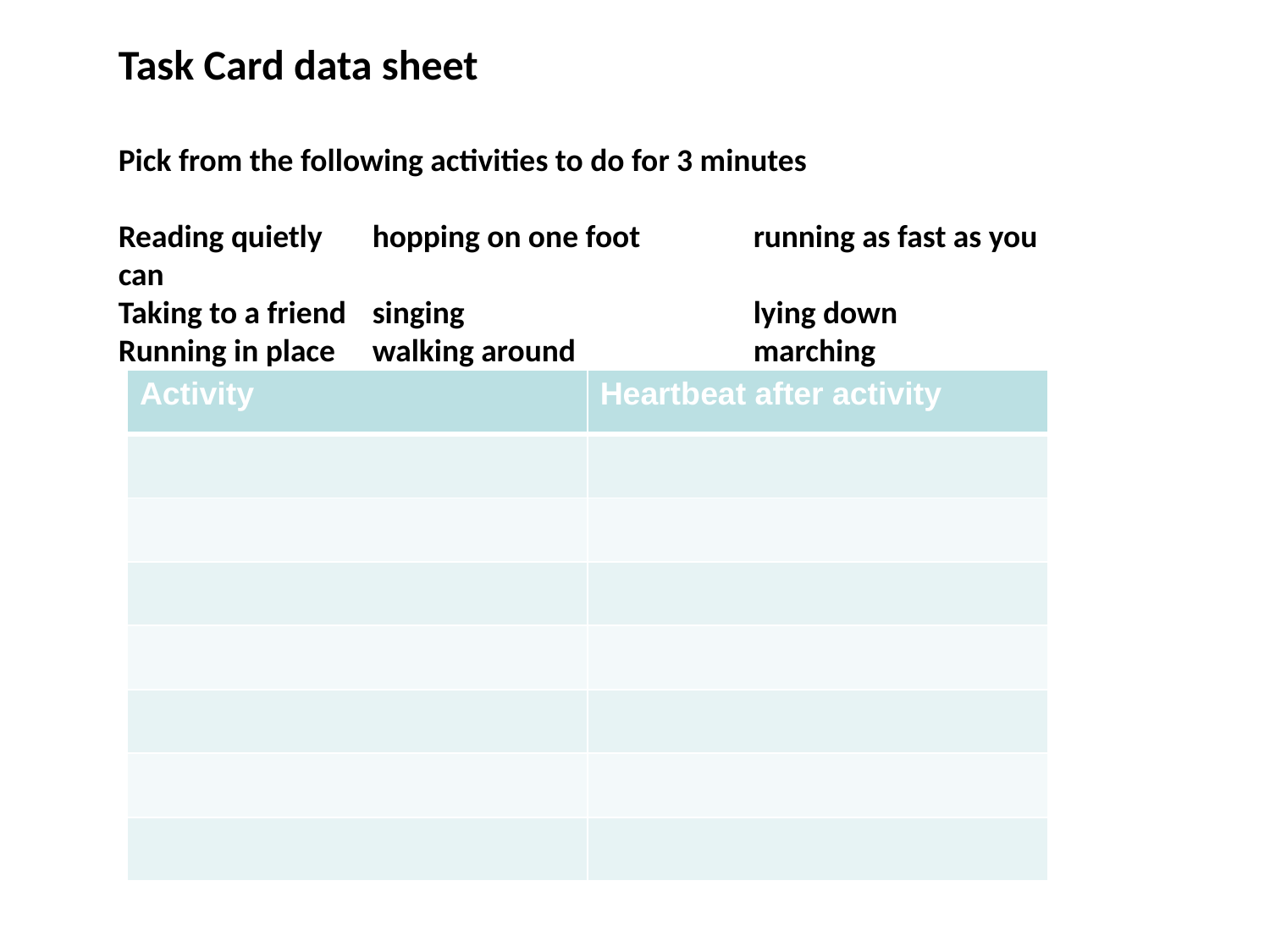

Task Card data sheet

Pick from the following activities to do for 3 minutes

Reading quietly	hopping on one foot	running as fast as you can
Taking to a friend	singing			lying down
Running in place	walking around		marching

| Activity | Heartbeat after activity |
| --- | --- |
|  |  |
|  |  |
|  |  |
|  |  |
|  |  |
|  |  |
|  |  |